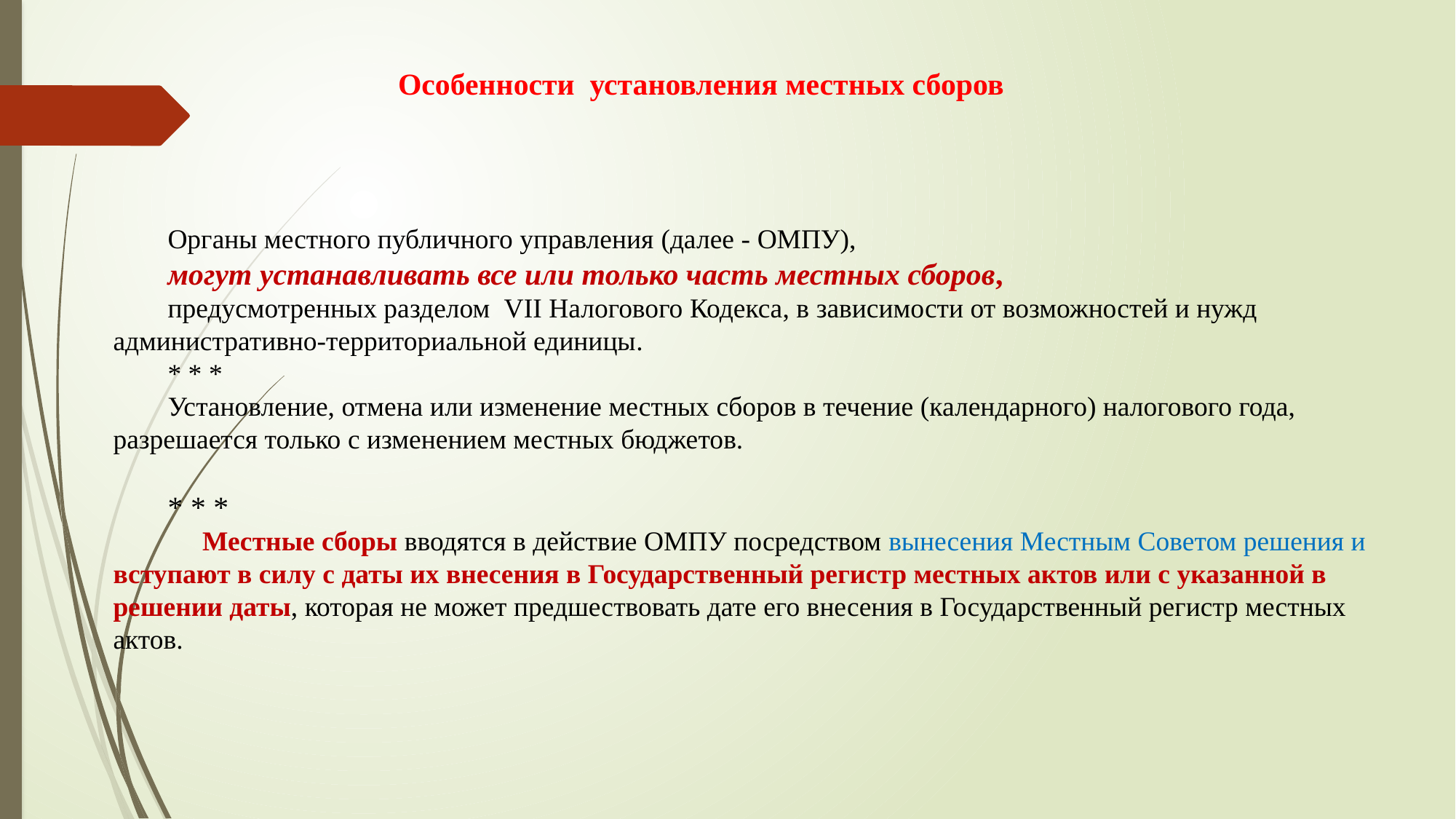

Особенности  установления местных сборов
Органы местного публичного управления (далее - ОМПУ),
могут устанавливать все или только часть местных сборов,
предусмотренных разделом  VII Налогового Кодекса, в зависимости от возможностей и нужд административно-территориальной единицы.
* * *
Установление, отмена или изменение местных сборов в течение (календарного) налогового года, разрешается только с изменением местных бюджетов.

* * *
     Местные сборы вводятся в действие ОМПУ посредством вынесения Местным Советом решения и вступают в силу с даты их внесения в Государственный регистр местных актов или с указанной в решении даты, которая не может предшествовать дате его внесения в Государственный регистр местных актов.